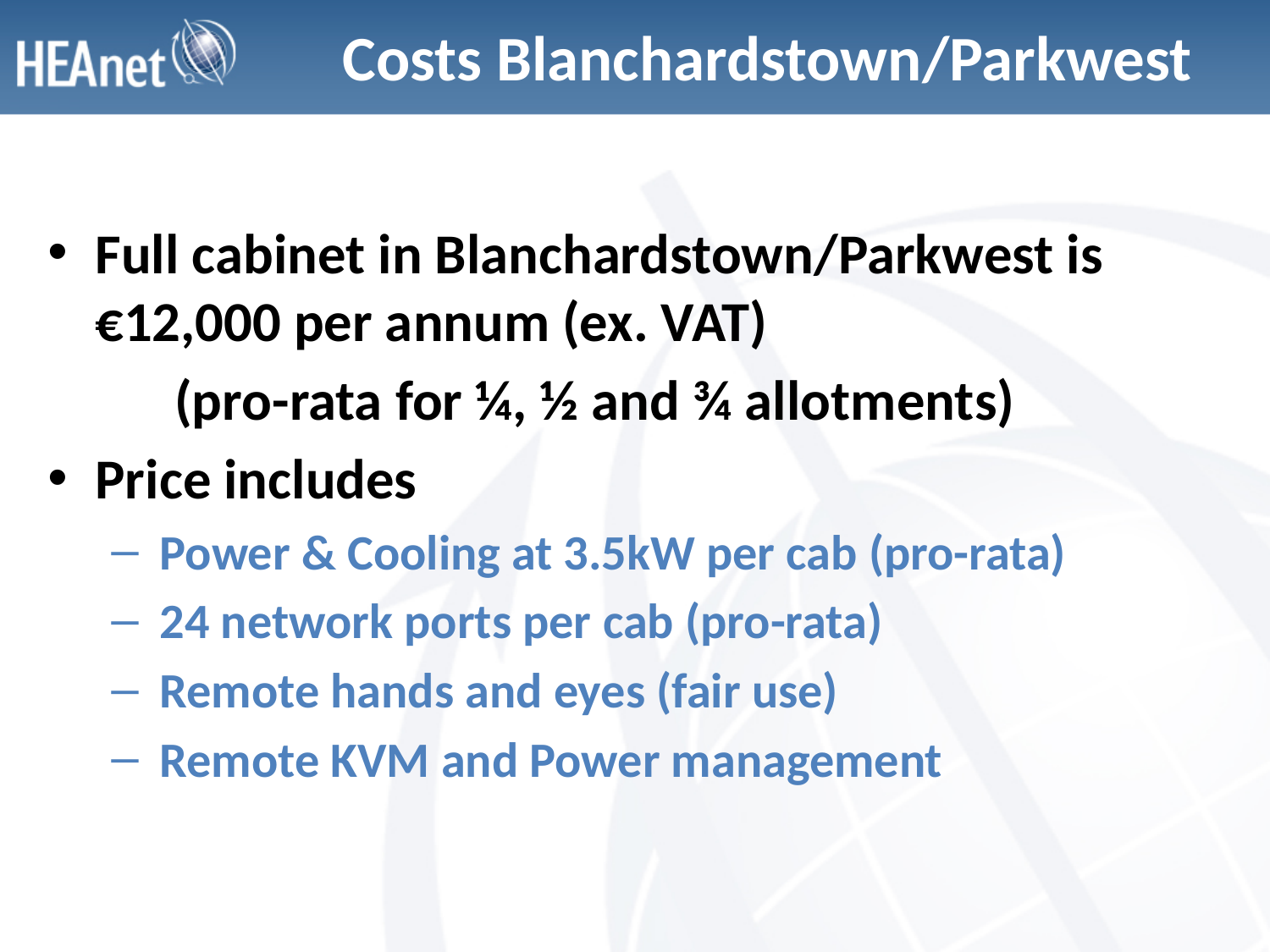

# Costs Blanchardstown/Parkwest
Full cabinet in Blanchardstown/Parkwest is €12,000 per annum (ex. VAT)
	(pro-rata for ¼, ½ and ¾ allotments)
Price includes
Power & Cooling at 3.5kW per cab (pro-rata)
24 network ports per cab (pro-rata)
Remote hands and eyes (fair use)
Remote KVM and Power management